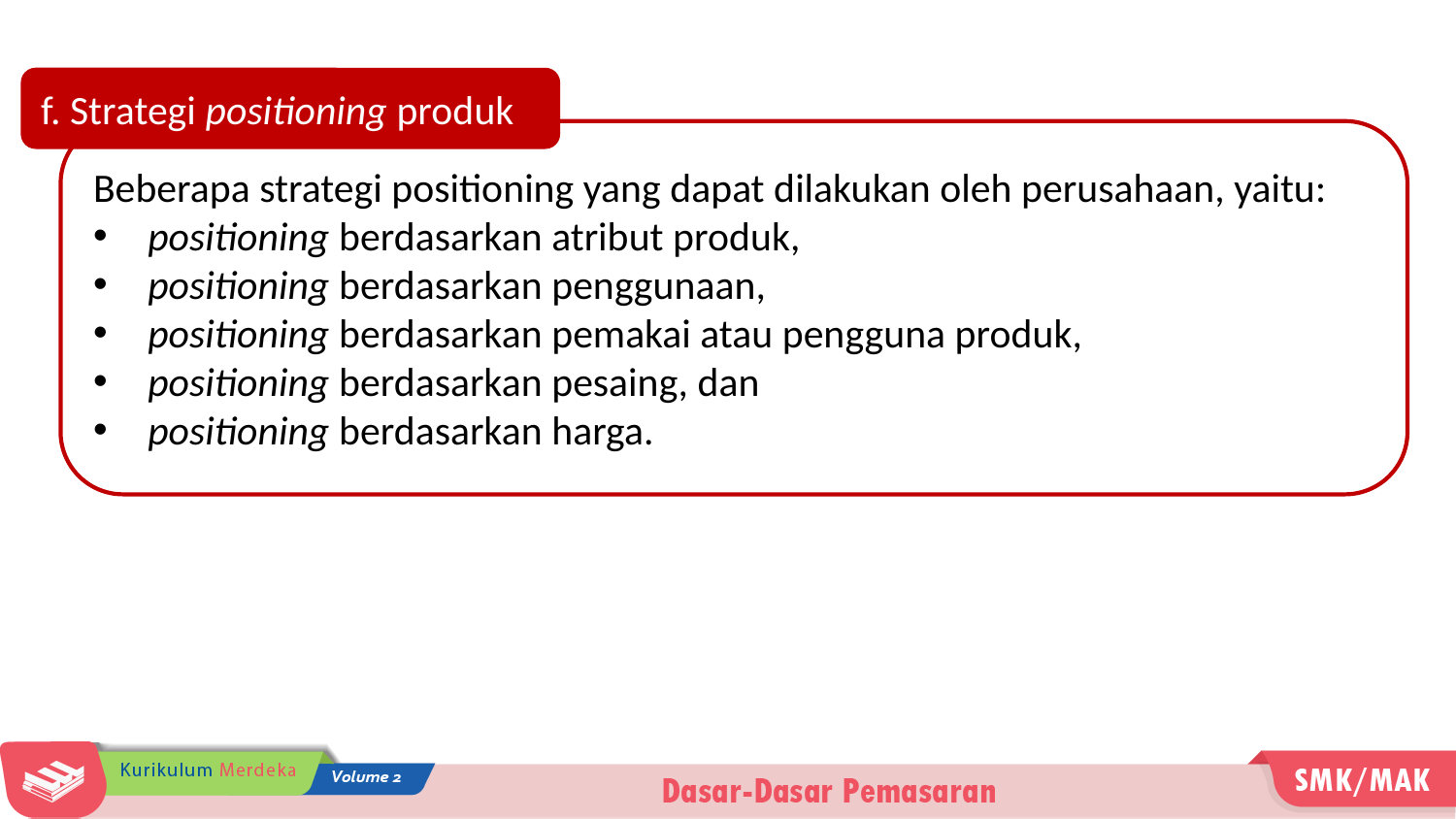

f. Strategi positioning produk
Beberapa strategi positioning yang dapat dilakukan oleh perusahaan, yaitu:
positioning berdasarkan atribut produk,
positioning berdasarkan penggunaan,
positioning berdasarkan pemakai atau pengguna produk,
positioning berdasarkan pesaing, dan
positioning berdasarkan harga.